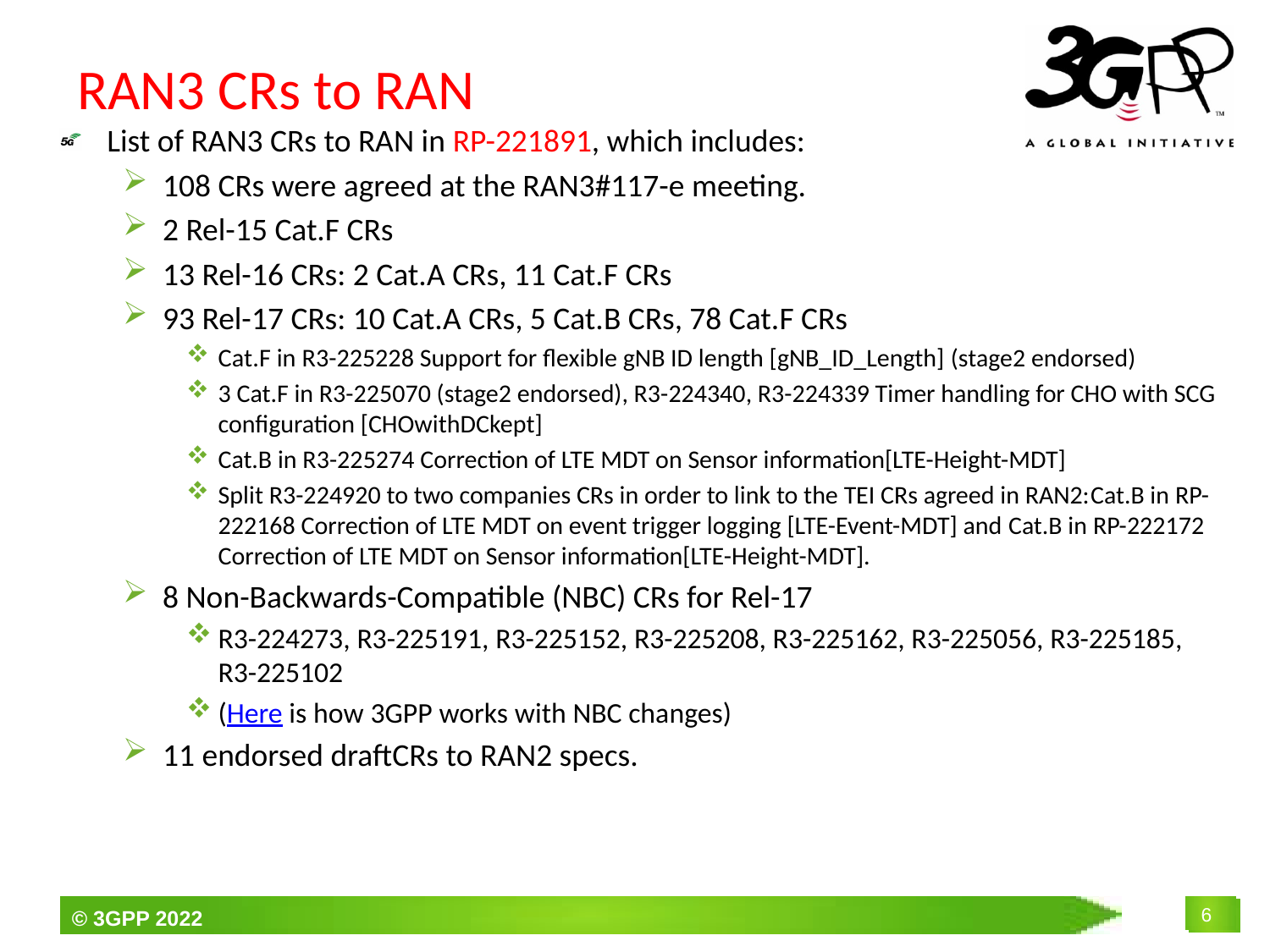

# RAN3 CRs to RAN
List of RAN3 CRs to RAN in RP-221891, which includes:
108 CRs were agreed at the RAN3#117-e meeting.
2 Rel-15 Cat.F CRs
13 Rel-16 CRs: 2 Cat.A CRs, 11 Cat.F CRs
93 Rel-17 CRs: 10 Cat.A CRs, 5 Cat.B CRs, 78 Cat.F CRs
Cat.F in R3-225228 Support for flexible gNB ID length [gNB_ID_Length] (stage2 endorsed)
3 Cat.F in R3-225070 (stage2 endorsed), R3-224340, R3-224339 Timer handling for CHO with SCG configuration [CHOwithDCkept]
Cat.B in R3-225274 Correction of LTE MDT on Sensor information[LTE-Height-MDT]
Split R3-224920 to two companies CRs in order to link to the TEI CRs agreed in RAN2:Cat.B in RP-222168 Correction of LTE MDT on event trigger logging [LTE-Event-MDT] and Cat.B in RP-222172 Correction of LTE MDT on Sensor information[LTE-Height-MDT].
8 Non-Backwards-Compatible (NBC) CRs for Rel-17
R3-224273, R3-225191, R3-225152, R3-225208, R3-225162, R3-225056, R3-225185, R3-225102
(Here is how 3GPP works with NBC changes)
11 endorsed draftCRs to RAN2 specs.